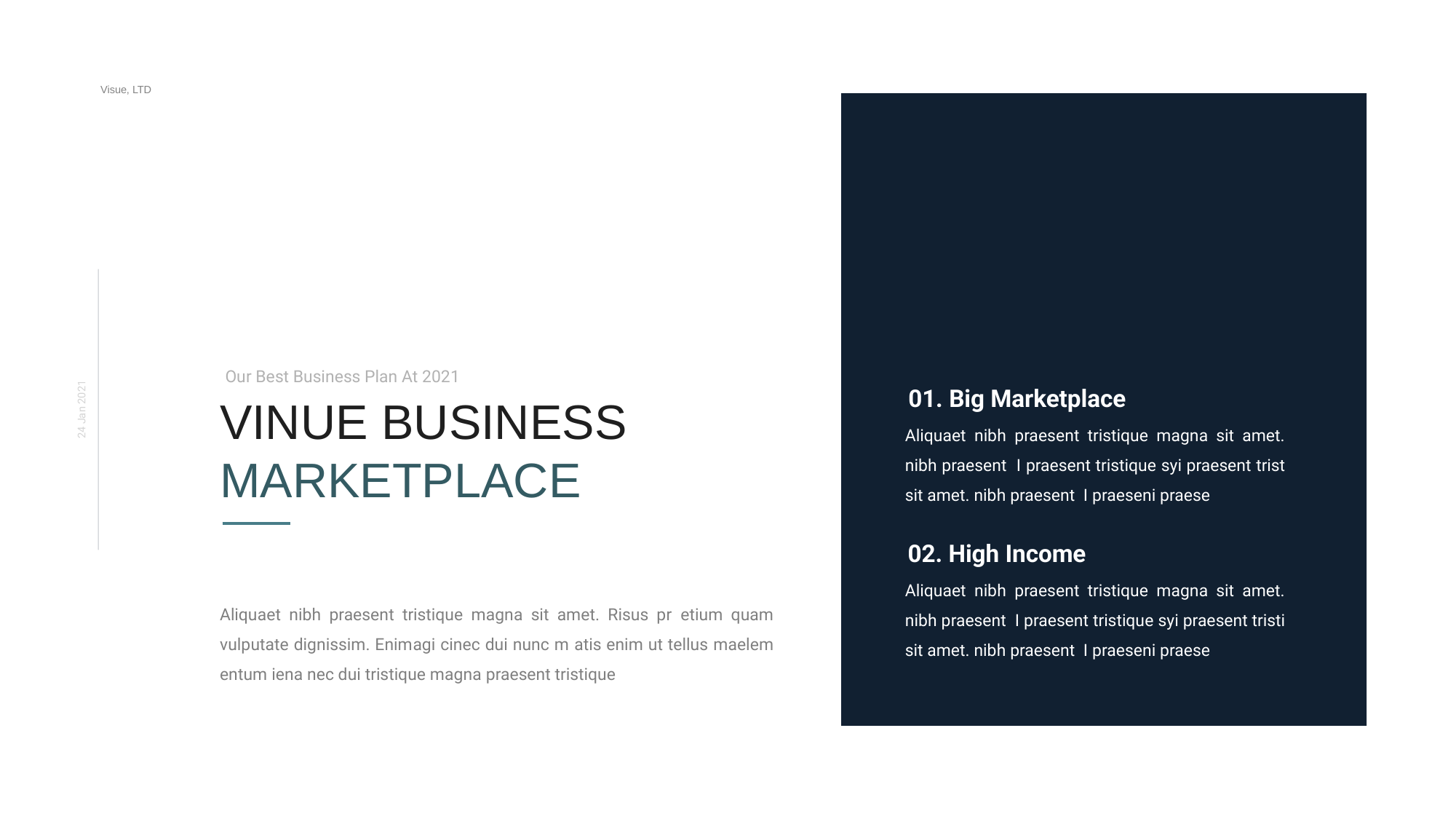

Visue, LTD
Our Best Business Plan At 2021
01. Big Marketplace
VINUE BUSINESS MARKETPLACE
24 Jan 2021
Aliquaet nibh praesent tristique magna sit amet. nibh praesent  I praesent tristique syi praesent trist sit amet. nibh praesent  I praeseni praese
02. High Income
Aliquaet nibh praesent tristique magna sit amet. nibh praesent  I praesent tristique syi praesent tristi sit amet. nibh praesent  I praeseni praese
Aliquaet nibh praesent tristique magna sit amet. Risus pr etium quam vulputate dignissim. Enimagi cinec dui nunc m atis enim ut tellus maelem entum iena nec dui tristique magna praesent tristique